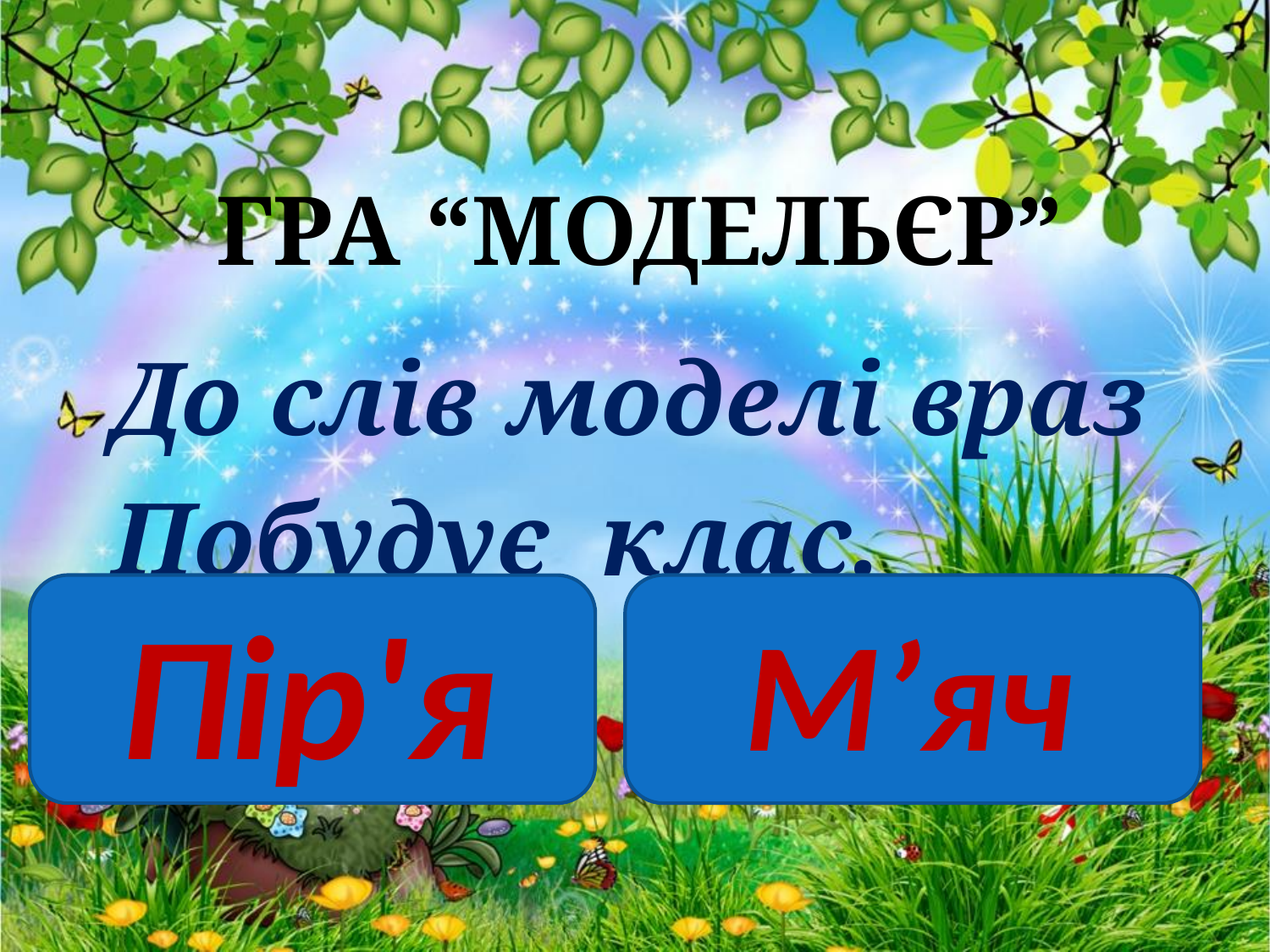

# гра “Модельєр”

До слів моделі враз
Побудує  клас.

Пір'я
М’яч